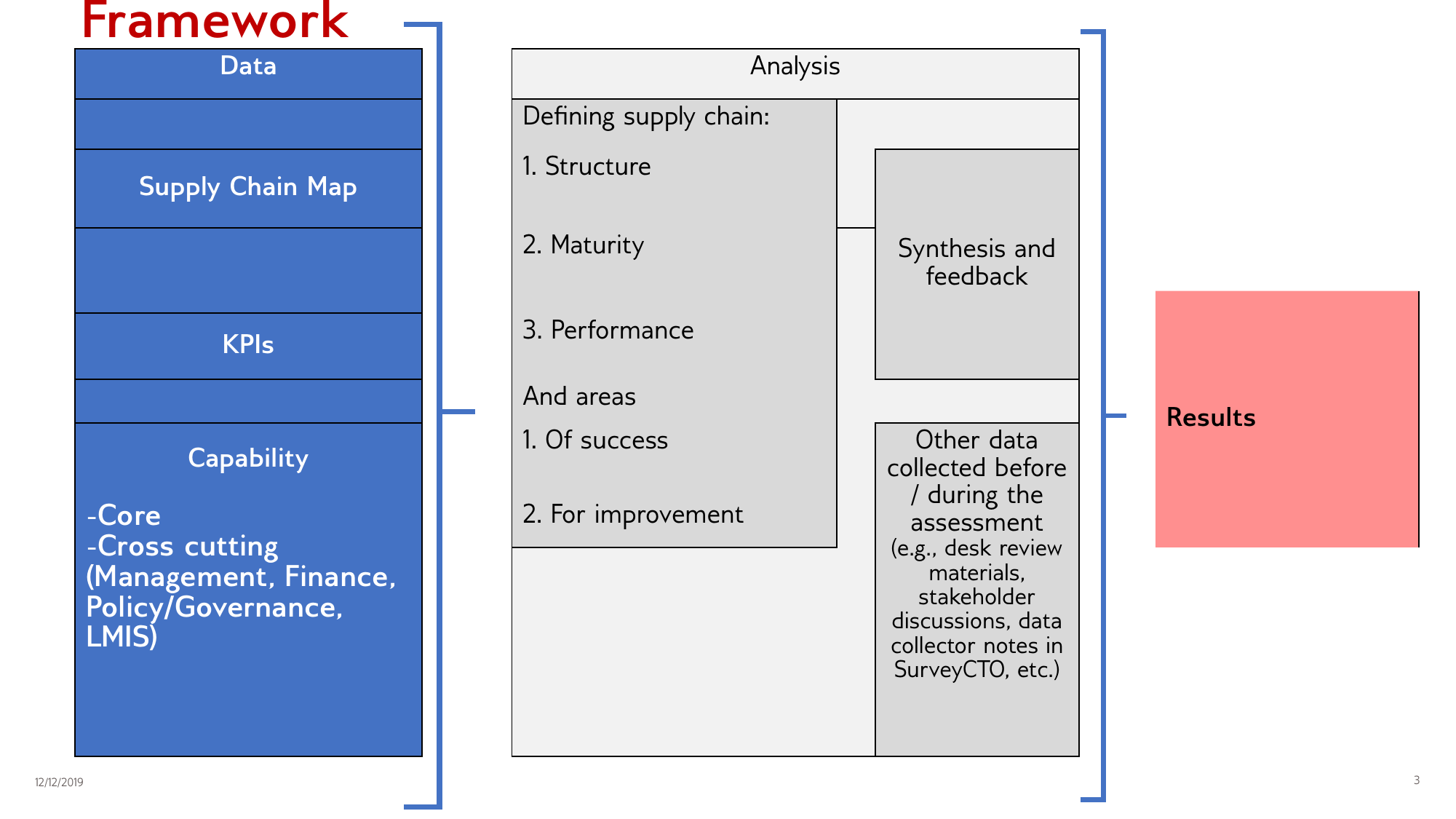

# Framework

| Data |  |  | Analysis |  |  |  |  |  |
| --- | --- | --- | --- | --- | --- | --- | --- | --- |
|  |  |  | Defining supply chain: |  |  |  |  |  |
| Supply Chain Map |  |  | Structure |  | Synthesis and feedback |  |  |  |
|  |  |  | 2. Maturity |  |  |  |  |  |
|  |  |  |  |  |  |  | Results |  |
| KPIs |  |  | 3. Performance |  |  |  |  |  |
|  |  |  |  |  |  |  |  |  |
|  |  |  | And areas |  |  |  |  |  |
| Capability |  |  | 1. Of success |  | Other data collected before / during the assessment (e.g., desk review materials, stakeholder discussions, data collector notes in SurveyCTO, etc.) |  |  |  |
|  |  |  |  |  |  |  |  |  |
| -Core -Cross cutting (Management, Finance, Policy/Governance, LMIS) |  |  | 2. For improvement |  |  |  |  |  |
|  |  |  |  |  |  |  |  |  |
3
12/12/2019